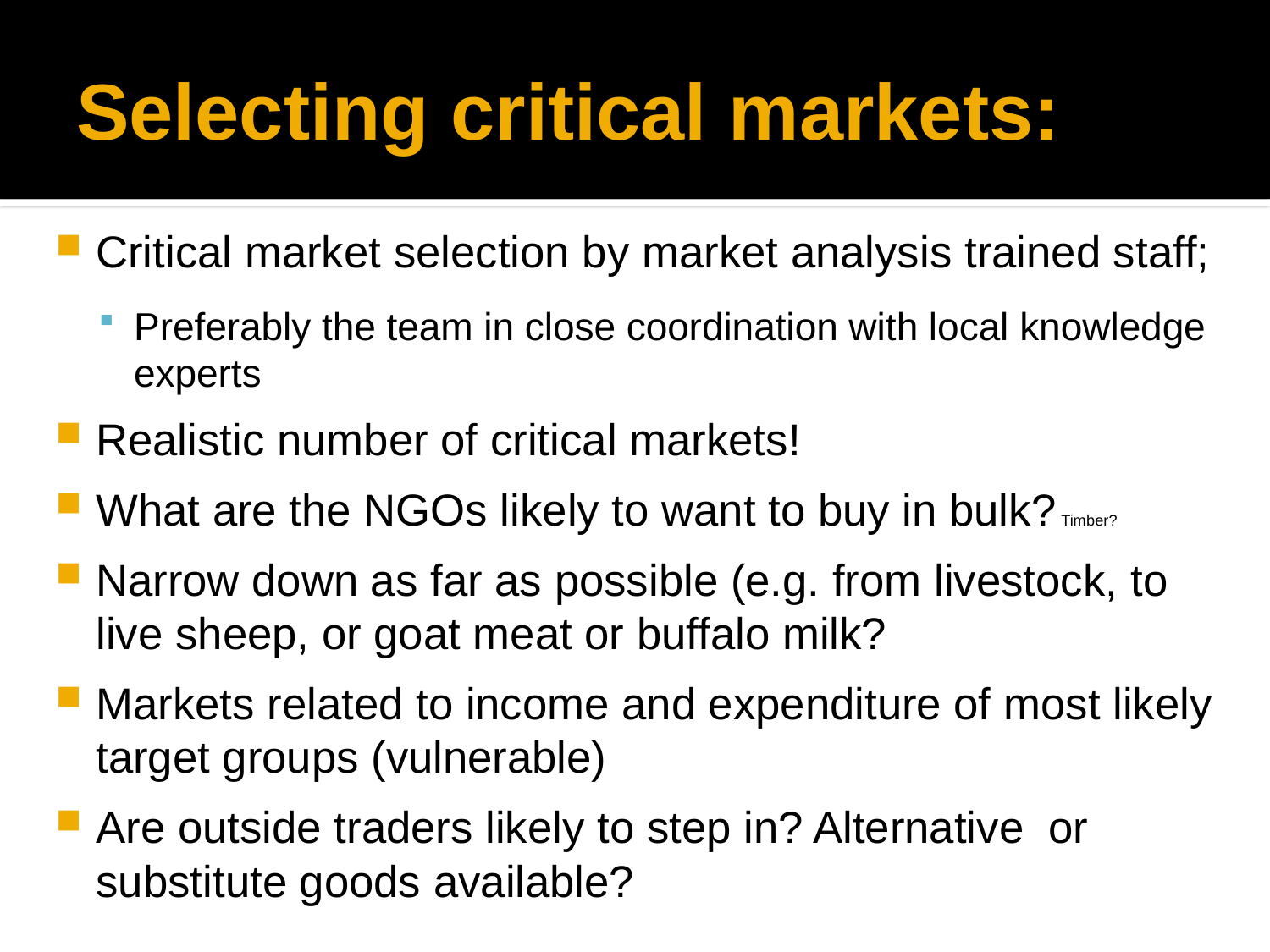

# Selecting critical markets:
Critical market selection by market analysis trained staff;
Preferably the team in close coordination with local knowledge experts
Realistic number of critical markets!
What are the NGOs likely to want to buy in bulk? Timber?
Narrow down as far as possible (e.g. from livestock, to live sheep, or goat meat or buffalo milk?
Markets related to income and expenditure of most likely target groups (vulnerable)
Are outside traders likely to step in? Alternative  or substitute goods available?